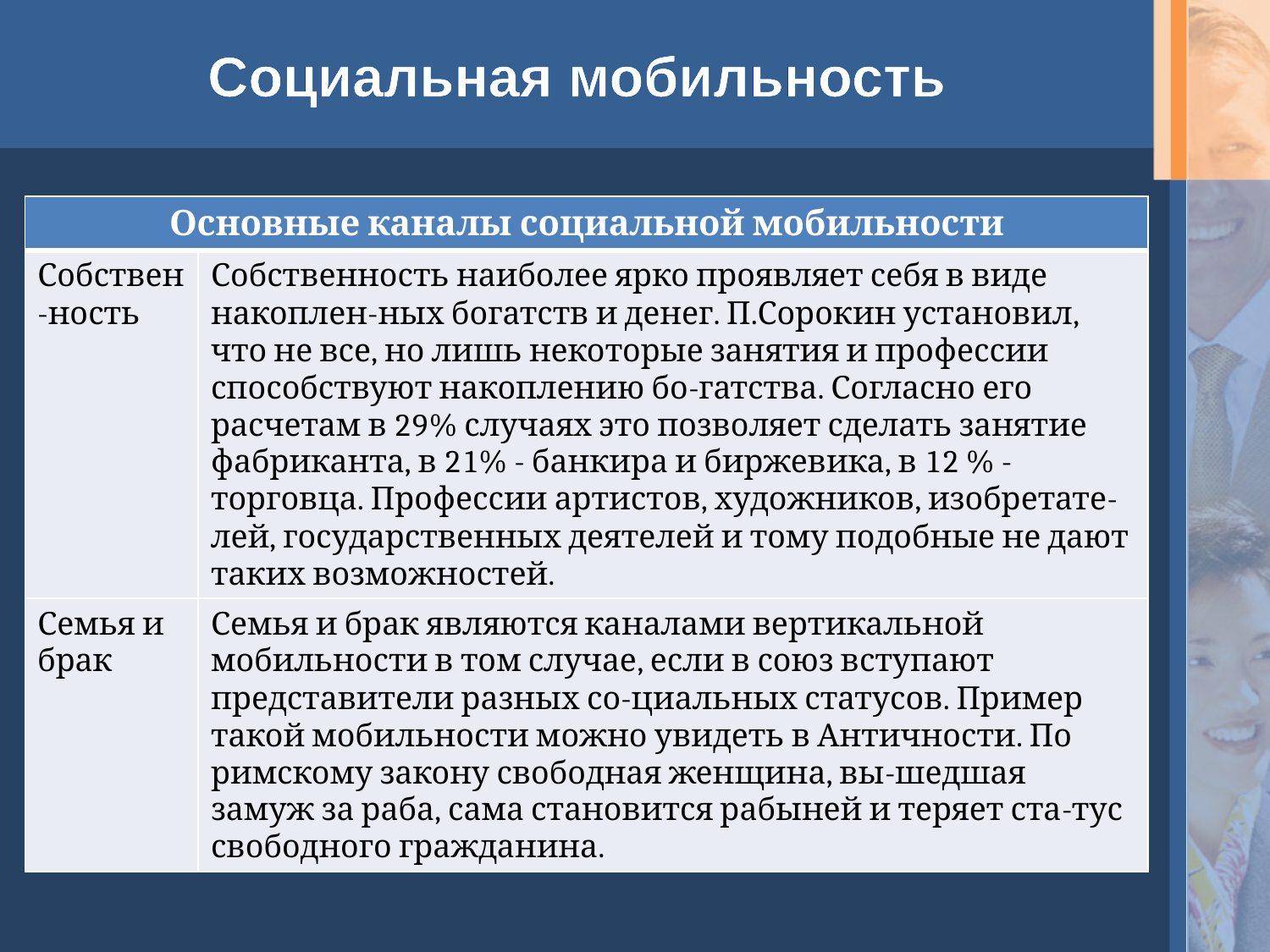

# Социальная мобильность
| Основные каналы социальной мобильности |  |
| --- | --- |
| Собствен-ность | Собственность наиболее ярко проявляет себя в виде накоплен-ных богатств и денег. П.Сорокин установил, что не все, но лишь некоторые занятия и профессии способствуют накоплению бо-гатства. Согласно его расчетам в 29% случаях это позволяет сделать занятие фабриканта, в 21% - банкира и биржевика, в 12 % - торговца. Профессии артистов, художников, изобретате-лей, государственных деятелей и тому подобные не дают таких возможностей. |
| Семья и брак | Семья и брак являются каналами вертикальной мобильности в том случае, если в союз вступают представители разных со-циальных статусов. Пример такой мобильности можно увидеть в Античности. По римскому закону свободная женщина, вы-шедшая замуж за раба, сама становится рабыней и теряет ста-тус свободного гражданина. |